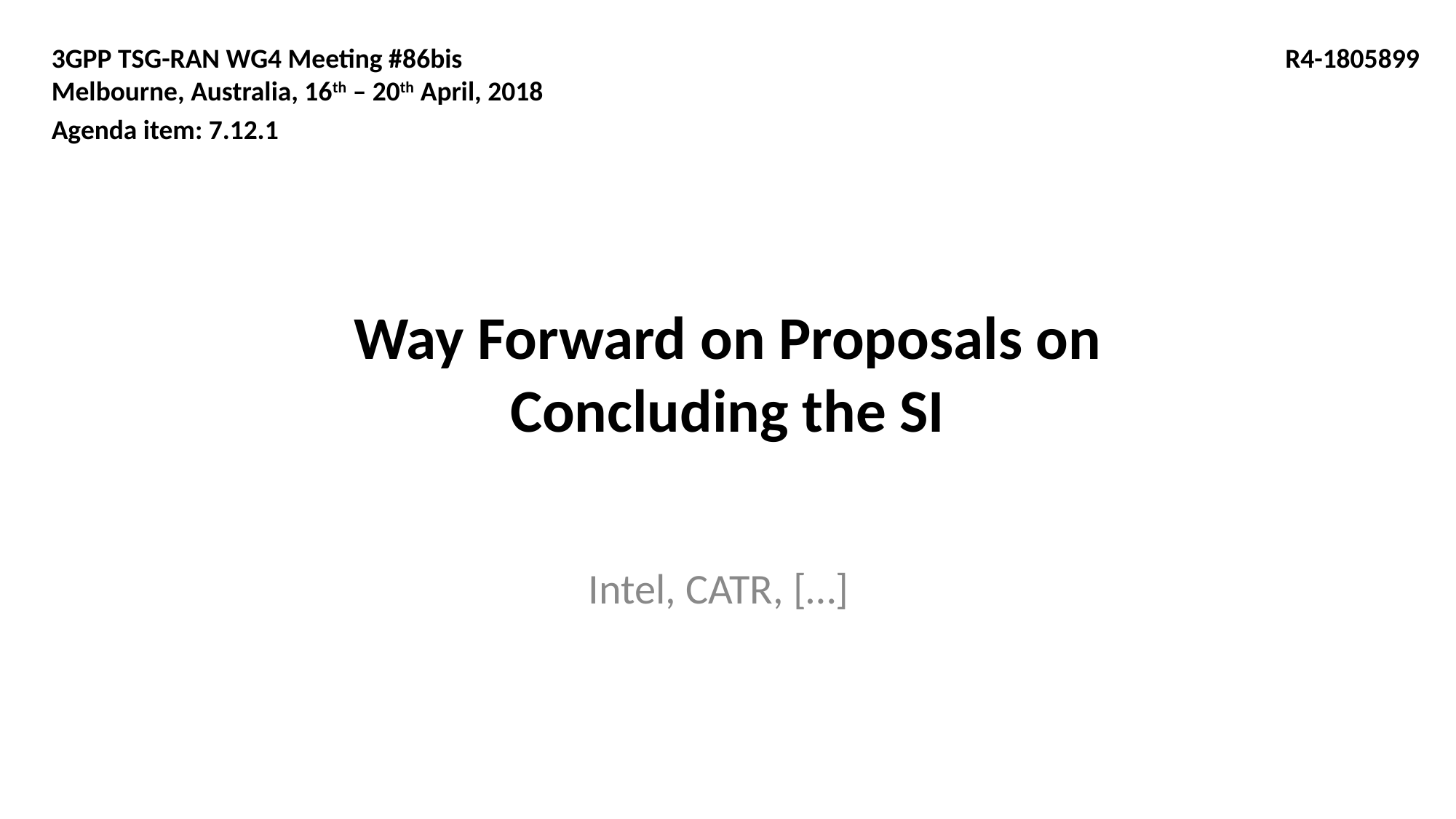

3GPP TSG-RAN WG4 Meeting #86bis
Melbourne, Australia, 16th – 20th April, 2018
Agenda item: 7.12.1
R4-1805899
# Way Forward on Proposals on Concluding the SI
Intel, CATR, […]